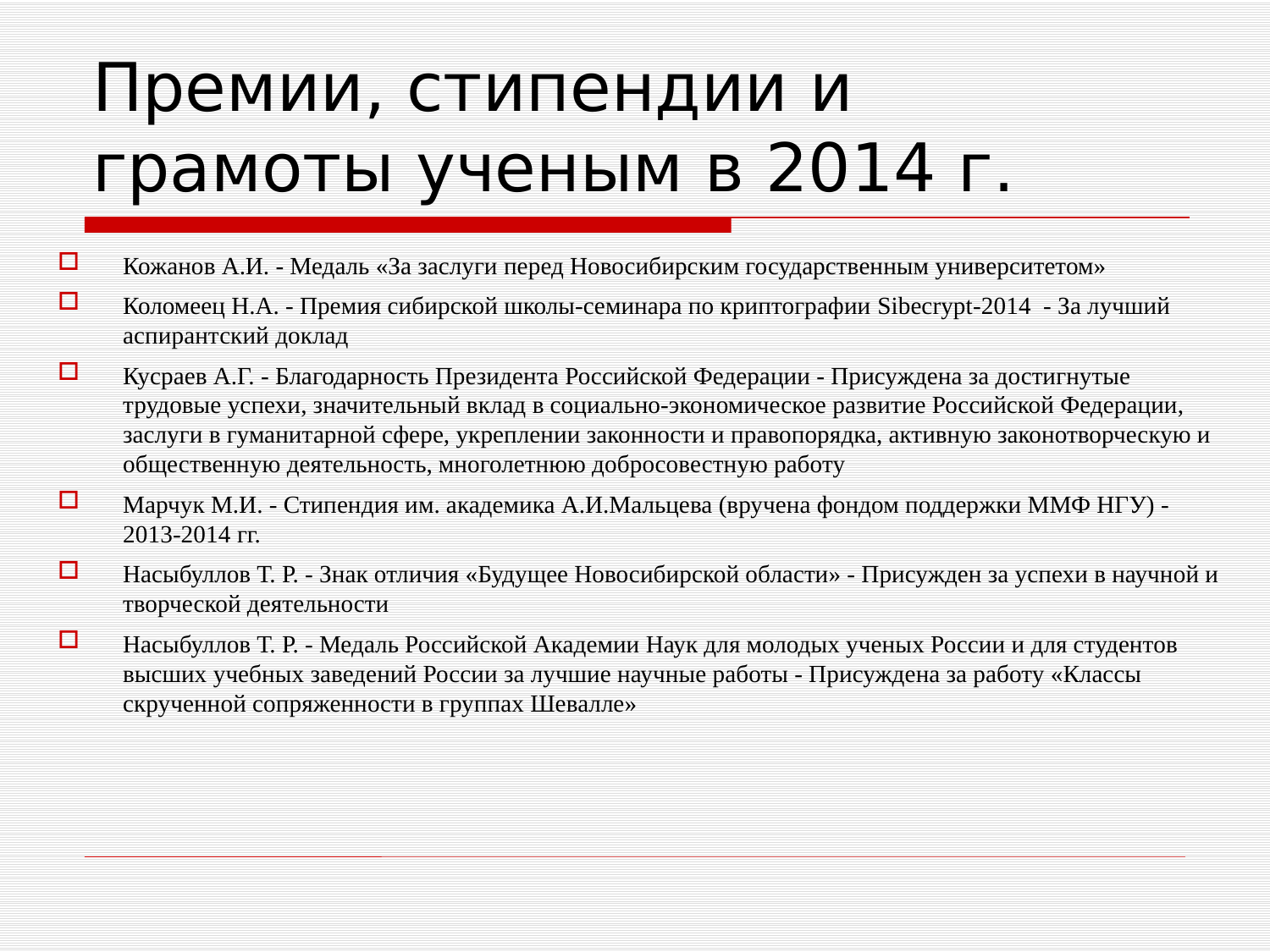

# Премии, стипендии и грамоты ученым в 2014 г.
Кожанов А.И. - Медаль «За заслуги перед Новосибирским государственным университетом»
Коломеец Н.А. - Премия сибирской школы-семинара по криптографии Sibecrypt-2014  - За лучший аспирантский доклад
Кусраев А.Г. - Благодарность Президента Российской Федерации - Присуждена за достигнутые трудовые успехи, значительный вклад в социально-экономическое развитие Российской Федерации, заслуги в гуманитарной сфере, укреплении законности и правопорядка, активную законотворческую и общественную деятельность, многолетнюю добросовестную работу
Марчук М.И. - Стипендия им. академика А.И.Мальцева (вручена фондом поддержки ММФ НГУ) - 2013-2014 гг.
Насыбуллов Т. Р. - Знак отличия «Будущее Новосибирской области» - Присужден за успехи в научной и творческой деятельности
Насыбуллов Т. Р. - Медаль Российской Академии Наук для молодых ученых России и для студентов высших учебных заведений России за лучшие научные работы - Присуждена за работу «Классы скрученной сопряженности в группах Шевалле»